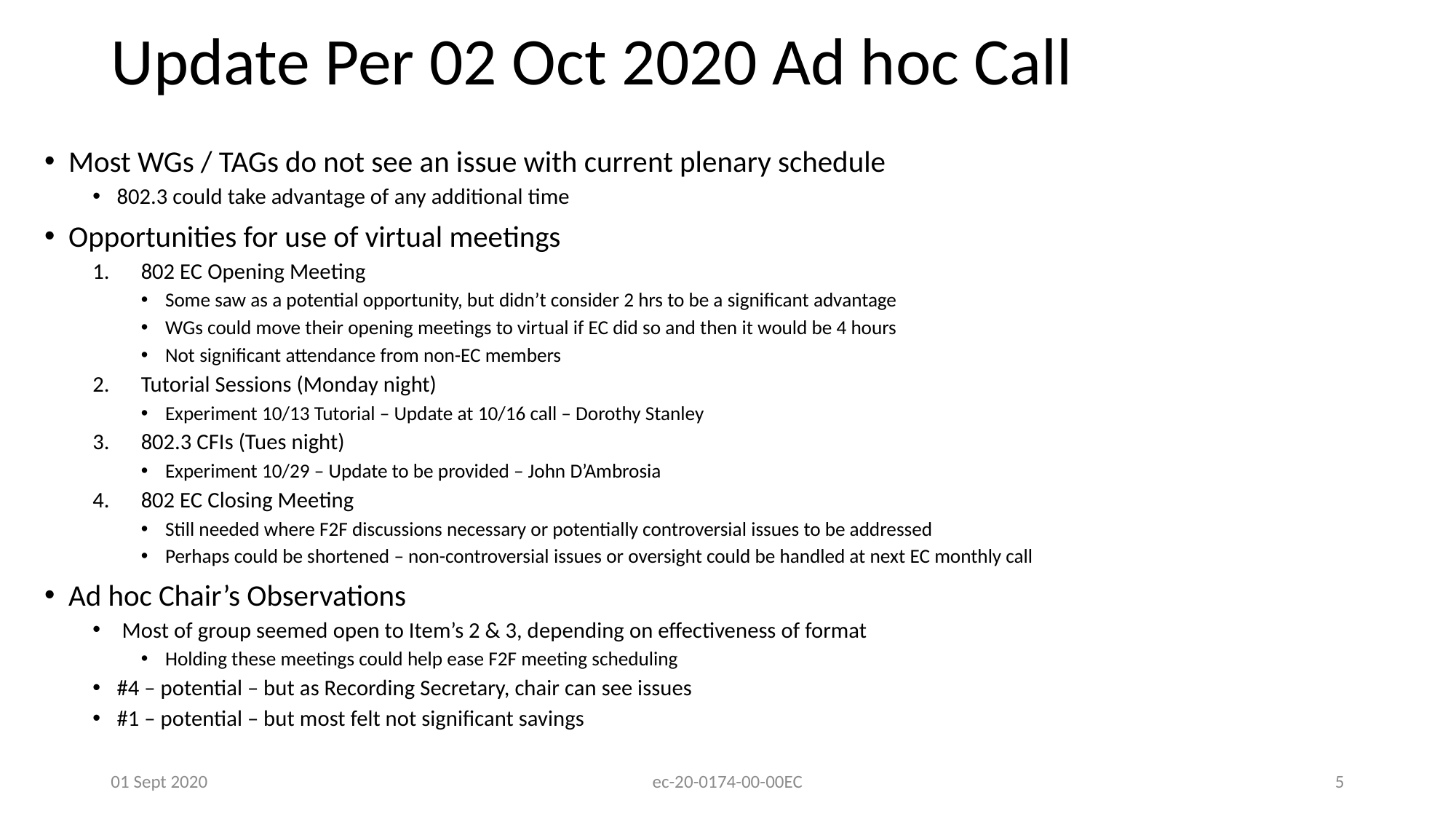

# Update Per 02 Oct 2020 Ad hoc Call
Most WGs / TAGs do not see an issue with current plenary schedule
802.3 could take advantage of any additional time
Opportunities for use of virtual meetings
802 EC Opening Meeting
Some saw as a potential opportunity, but didn’t consider 2 hrs to be a significant advantage
WGs could move their opening meetings to virtual if EC did so and then it would be 4 hours
Not significant attendance from non-EC members
Tutorial Sessions (Monday night)
Experiment 10/13 Tutorial – Update at 10/16 call – Dorothy Stanley
802.3 CFIs (Tues night)
Experiment 10/29 – Update to be provided – John D’Ambrosia
802 EC Closing Meeting
Still needed where F2F discussions necessary or potentially controversial issues to be addressed
Perhaps could be shortened – non-controversial issues or oversight could be handled at next EC monthly call
Ad hoc Chair’s Observations
 Most of group seemed open to Item’s 2 & 3, depending on effectiveness of format
Holding these meetings could help ease F2F meeting scheduling
#4 – potential – but as Recording Secretary, chair can see issues
#1 – potential – but most felt not significant savings
01 Sept 2020
ec-20-0174-00-00EC
5